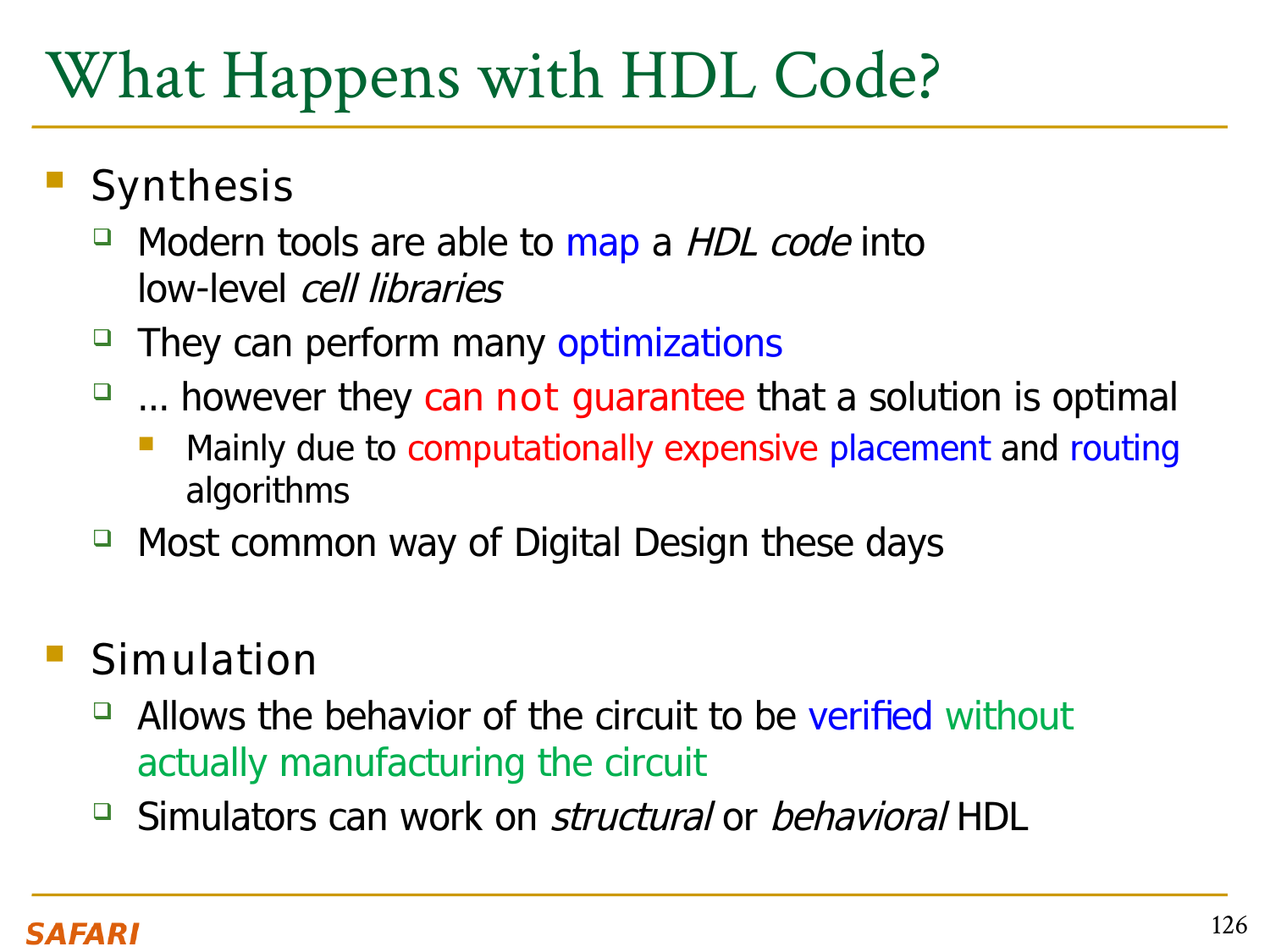

# What Happens with HDL Code?
Synthesis
Modern tools are able to map a HDL code into
low-level cell libraries
They can perform many optimizations
… however they can not guarantee that a solution is optimal
Mainly due to computationally expensive placement and routing algorithms
Most common way of Digital Design these days

Simulation
Allows the behavior of the circuit to be verified without actually manufacturing the circuit
Simulators can work on structural or behavioral HDL

126